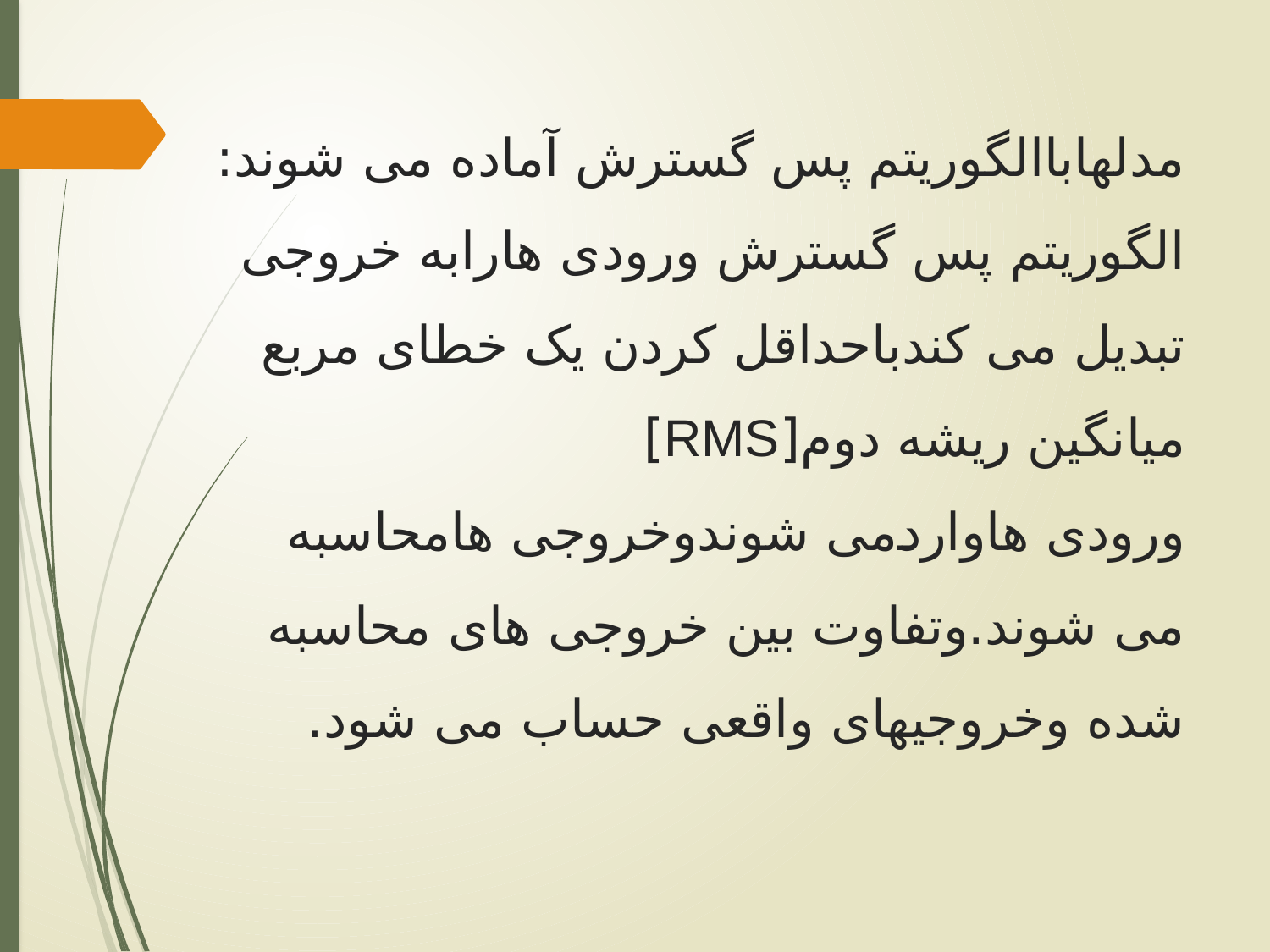

# مدلهاباالگوریتم پس گسترش آماده می شوند: الگوریتم پس گسترش ورودی هارابه خروجی تبدیل می کندباحداقل کردن یک خطای مربع میانگین ریشه دوم[RMS] ورودی هاواردمی شوندوخروجی هامحاسبه می شوند.وتفاوت بین خروجی های محاسبه شده وخروجیهای واقعی حساب می شود.